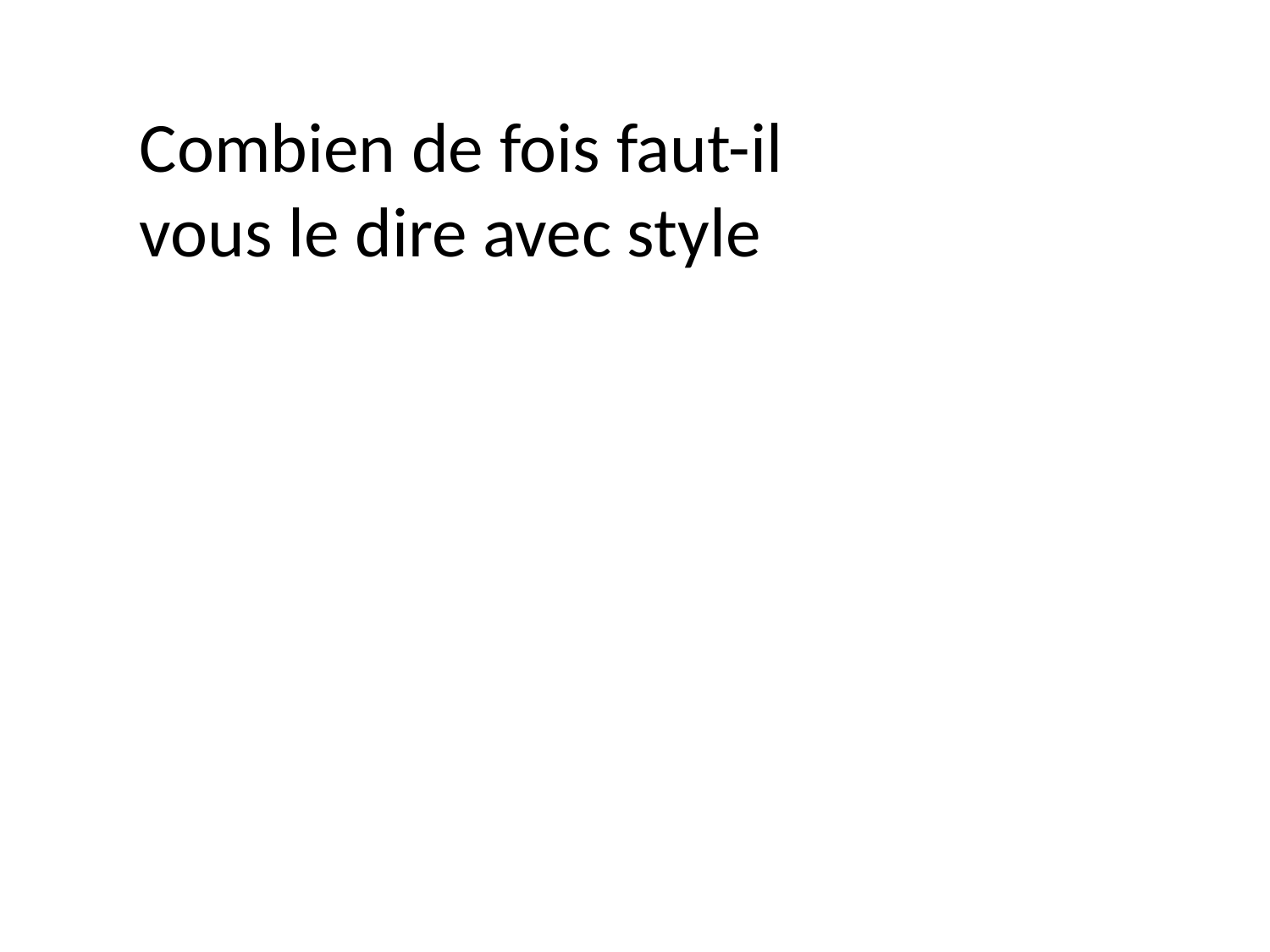

Combien de fois faut-il
vous le dire avec style